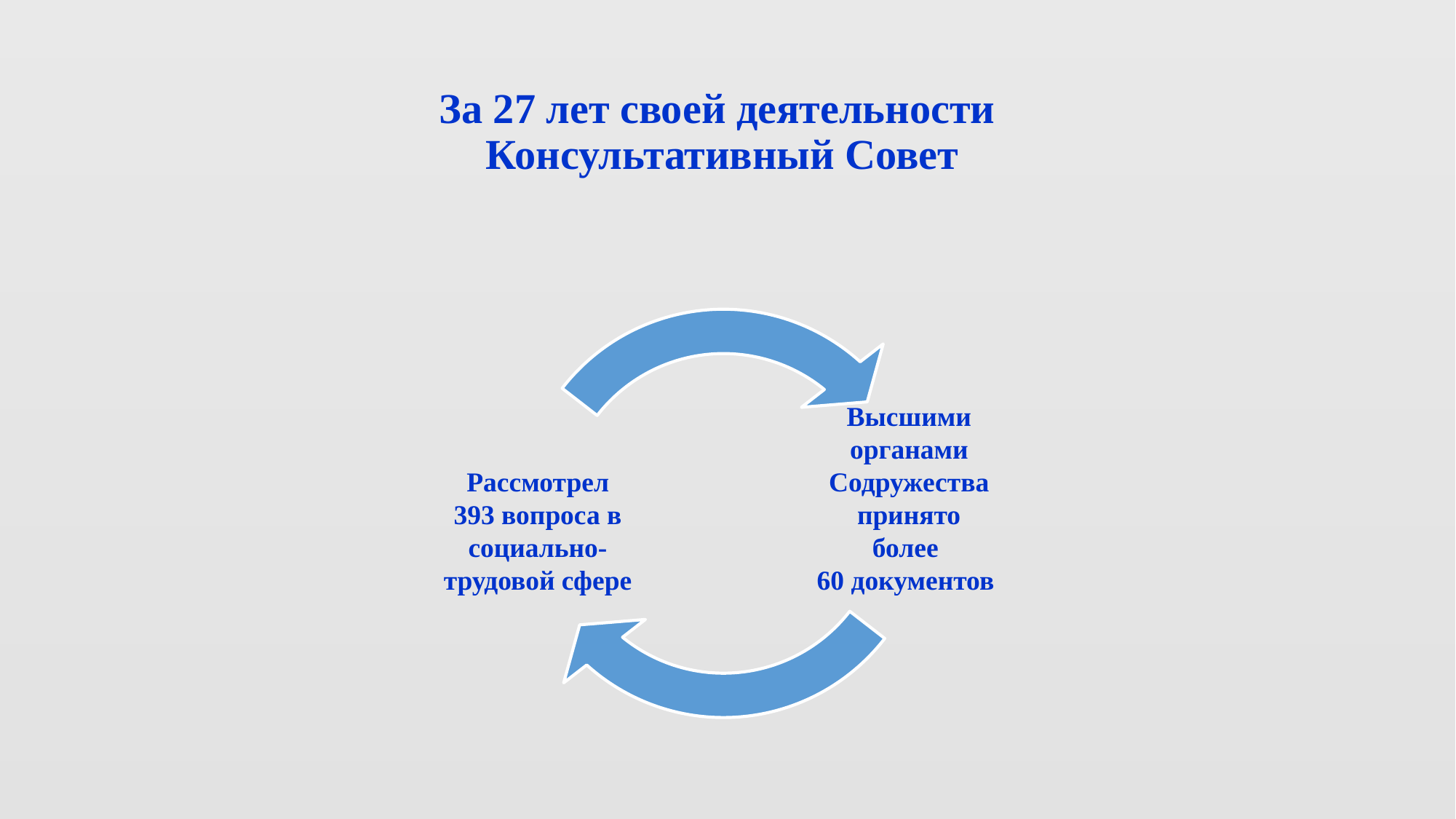

За 27 лет своей деятельности
 Консультативный Совет
Высшими органами Содружества принято
более
60 документов

Рассмотрел
393 вопроса в социально-трудовой сфере